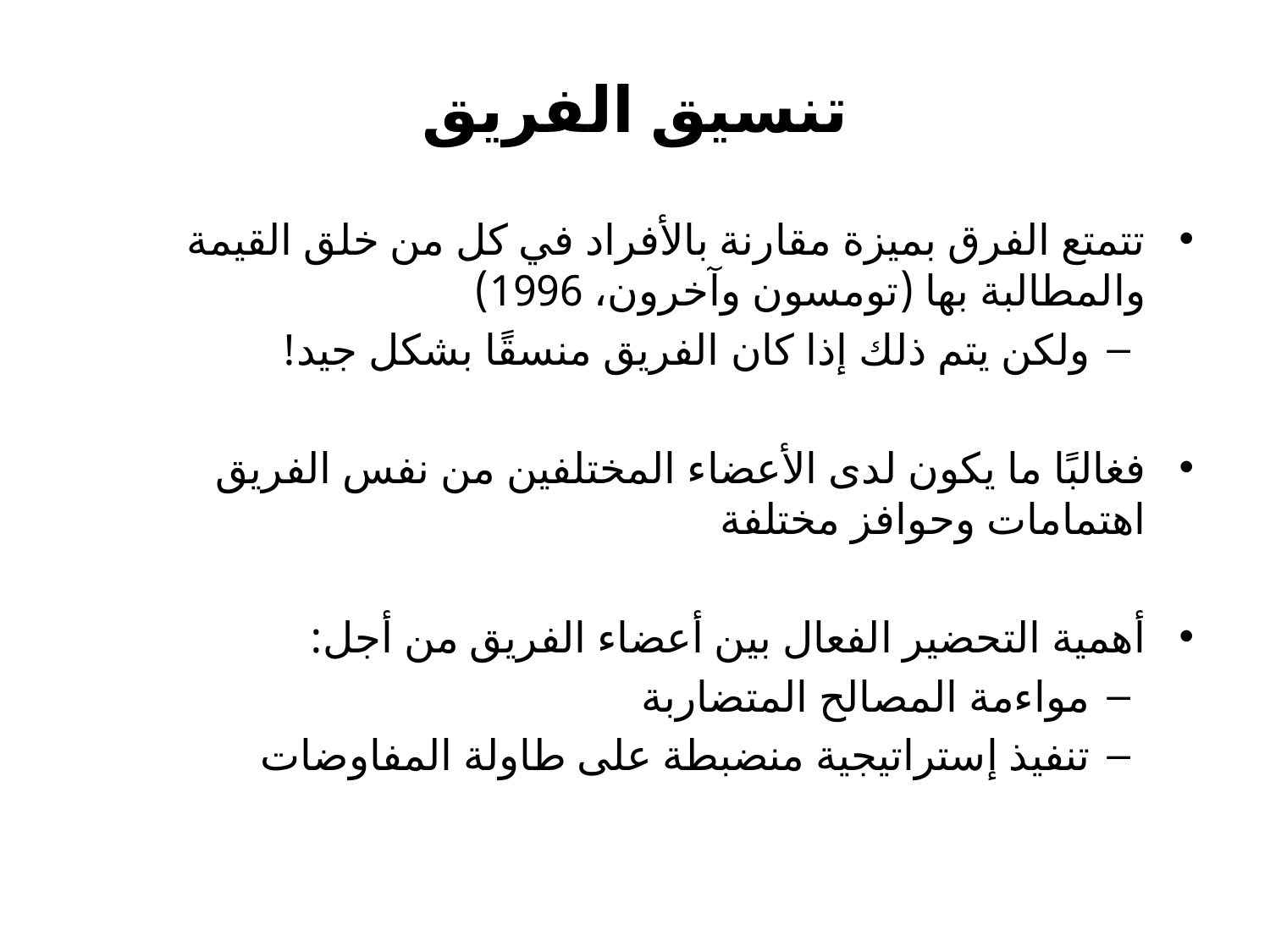

# تنسيق الفريق
تتمتع الفرق بميزة مقارنة بالأفراد في كل من خلق القيمة والمطالبة بها (تومسون وآخرون، 1996)
ولكن يتم ذلك إذا كان الفريق منسقًا بشكل جيد!

فغالبًا ما يكون لدى الأعضاء المختلفين من نفس الفريق اهتمامات وحوافز مختلفة

أهمية التحضير الفعال بين أعضاء الفريق من أجل:
مواءمة المصالح المتضاربة
تنفيذ إستراتيجية منضبطة على طاولة المفاوضات